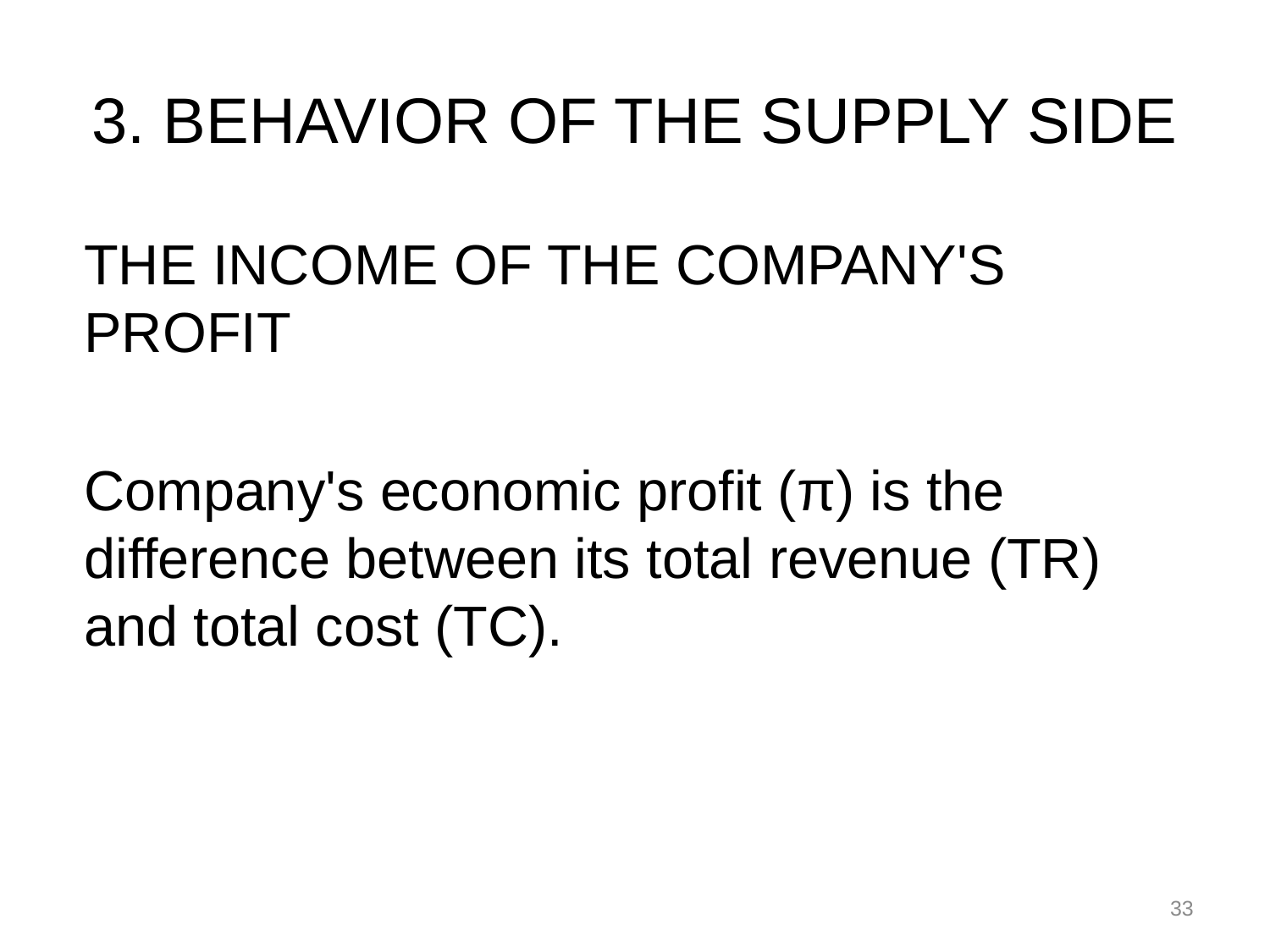

# 3. BEHAVIOR OF THE SUPPLY SIDE
THE INCOME OF THE COMPANY'S PROFIT

Company's economic profit (π) is the difference between its total revenue (TR) and total cost (TC).
33